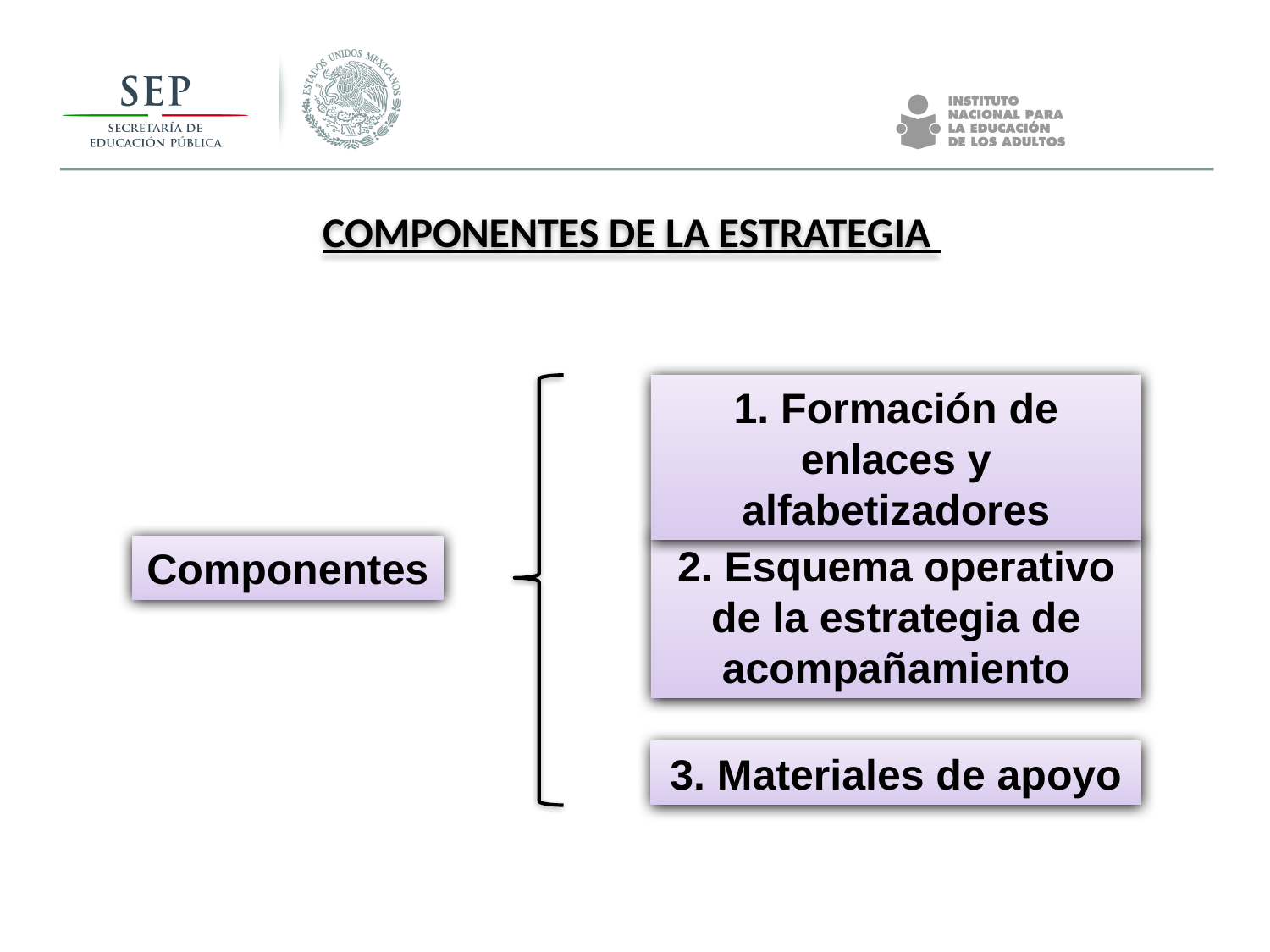

COMPONENTES DE LA ESTRATEGIA

1. Formación de enlaces y alfabetizadores
2. Esquema operativo de la estrategia de acompañamiento
Componentes
3. Materiales de apoyo